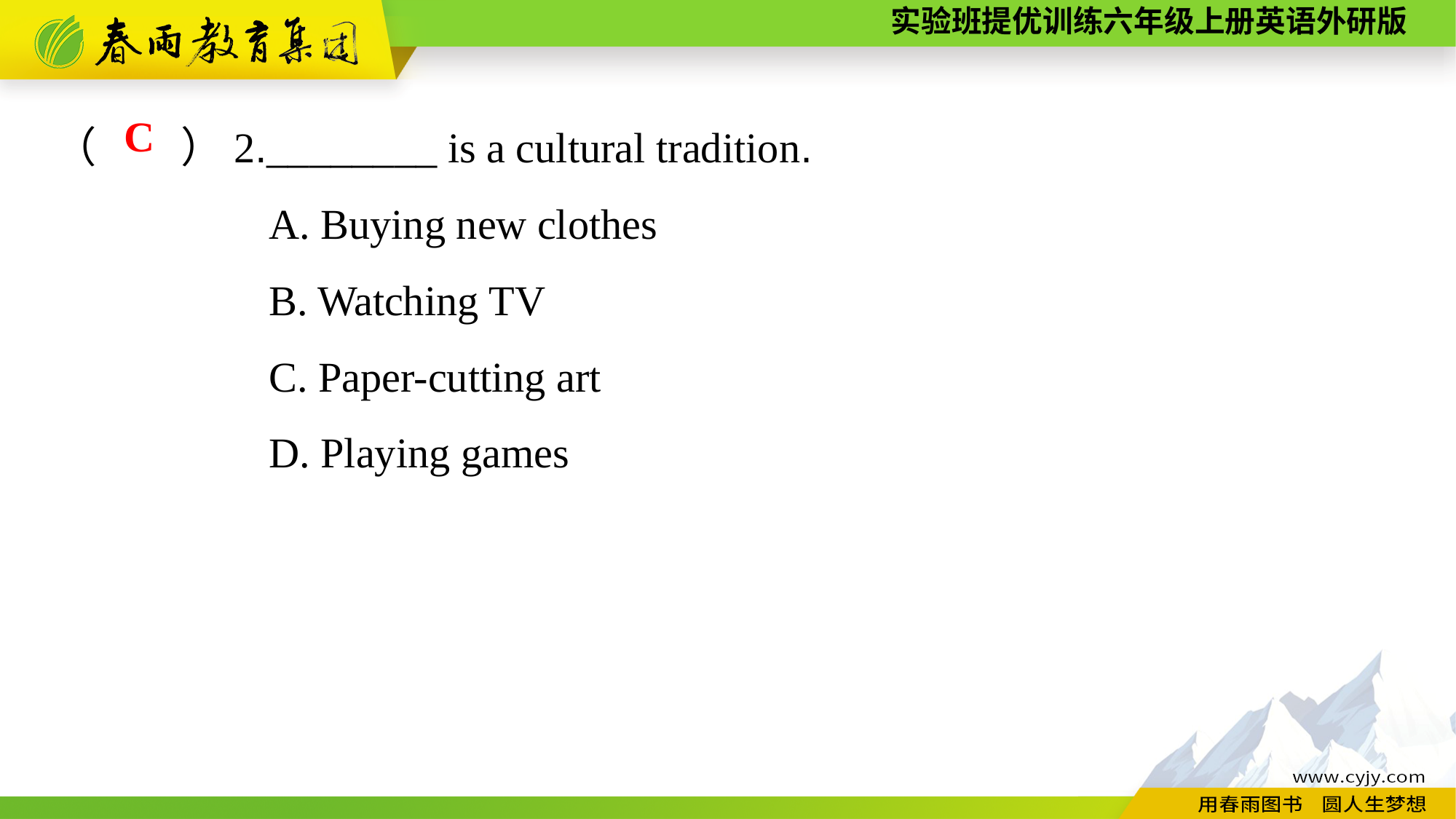

（　　）2.________ is a cultural tradition.
A. Buying new clothes
B. Watching TV
C. Paper-cutting art
D. Playing games
C